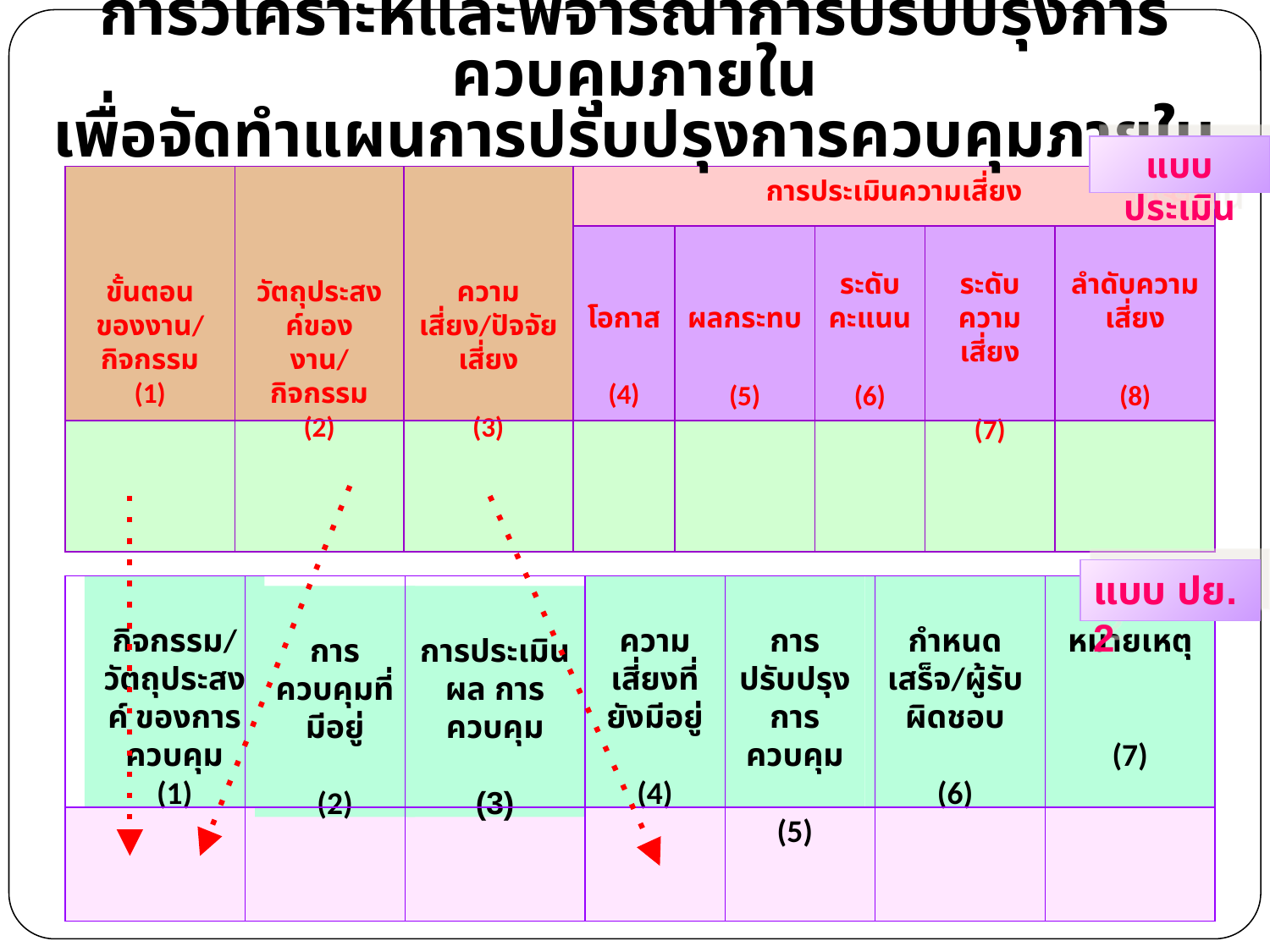

การวิเคราะห์และพิจารณาการปรับปรุงการควบคุมภายใน
เพื่อจัดทำแผนการปรับปรุงการควบคุมภายใน
แบบประเมิน

ขั้นตอน
ของงาน/กิจกรรม
(1)

วัตถุประสงค์ของงาน/กิจกรรม
(2)

ความเสี่ยง/ปัจจัยเสี่ยง

(3)
การประเมินความเสี่ยง

โอกาส

(4)

ผลกระทบ

(5)

ระดับคะแนน

(6)

ระดับความเสี่ยง

(7)

ลำดับความเสี่ยง

(8)

แบบ ปย. 2

ความเสี่ยงที่ยังมีอยู่

(4)

การปรับปรุงการควบคุม

(5)

กิจกรรม/วัตถุประสงค์ ของการควบคุม
(1)

กำหนดเสร็จ/ผู้รับผิดชอบ

(6)

หมายเหตุ

(7)

การควบคุมที่มีอยู่

(2)

การประเมินผล การควบคุม

(3)